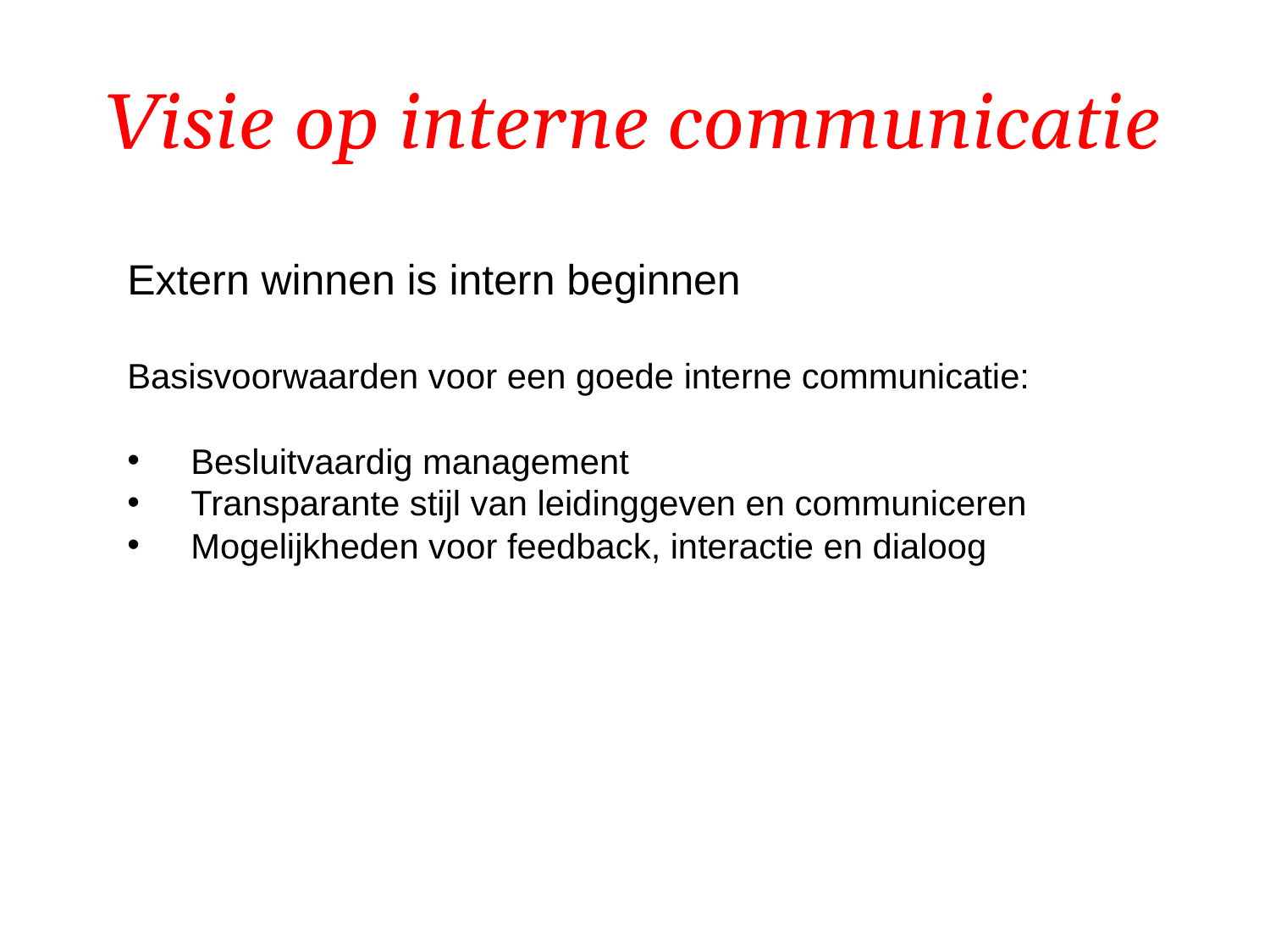

# Visie op interne communicatie
Extern winnen is intern beginnen

Basisvoorwaarden voor een goede interne communicatie:

Besluitvaardig management
Transparante stijl van leidinggeven en communiceren
Mogelijkheden voor feedback, interactie en dialoog